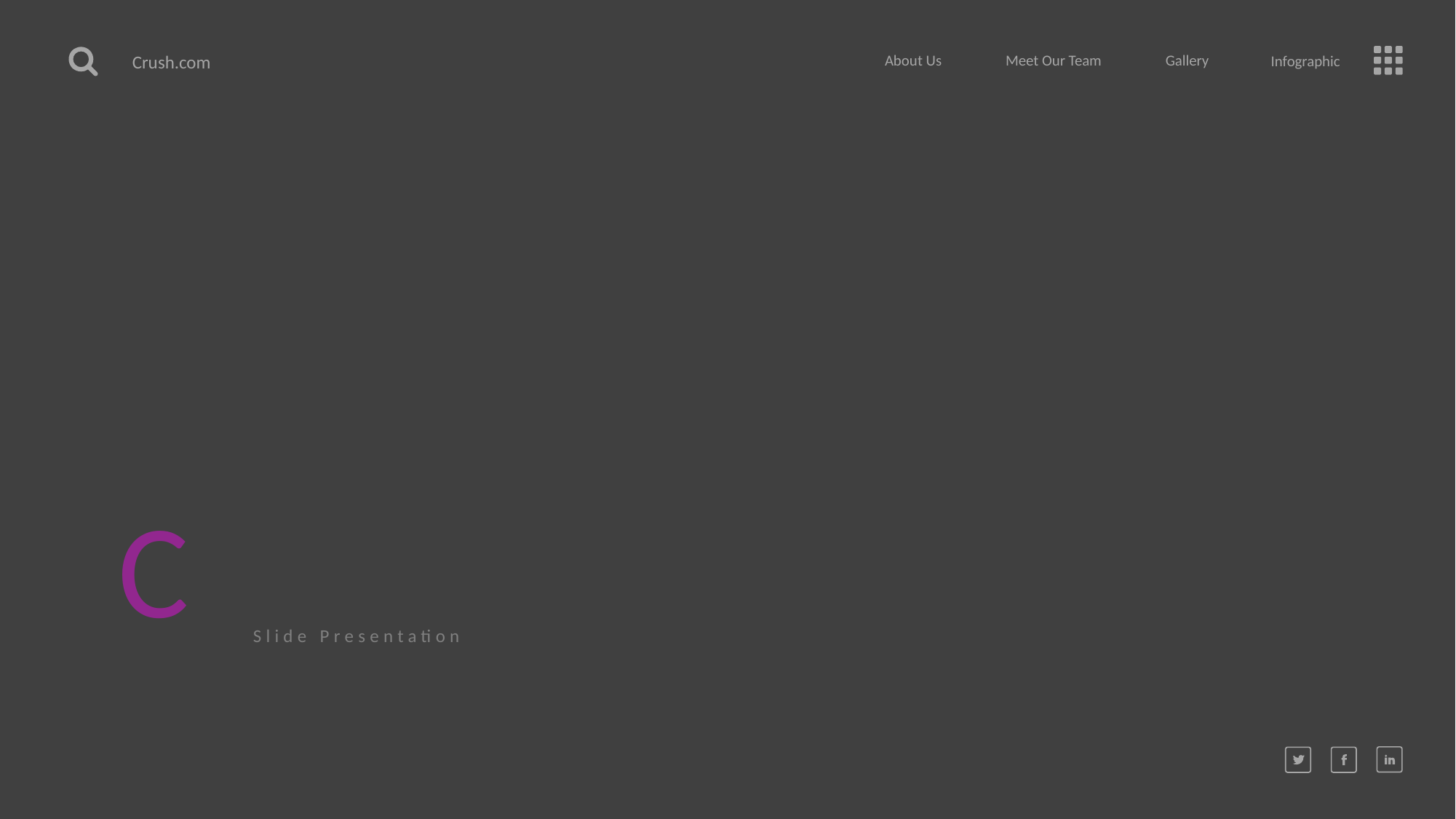

Crush.com
About Us
Meet Our Team
Gallery
Infographic

Crush
Slide Presentation